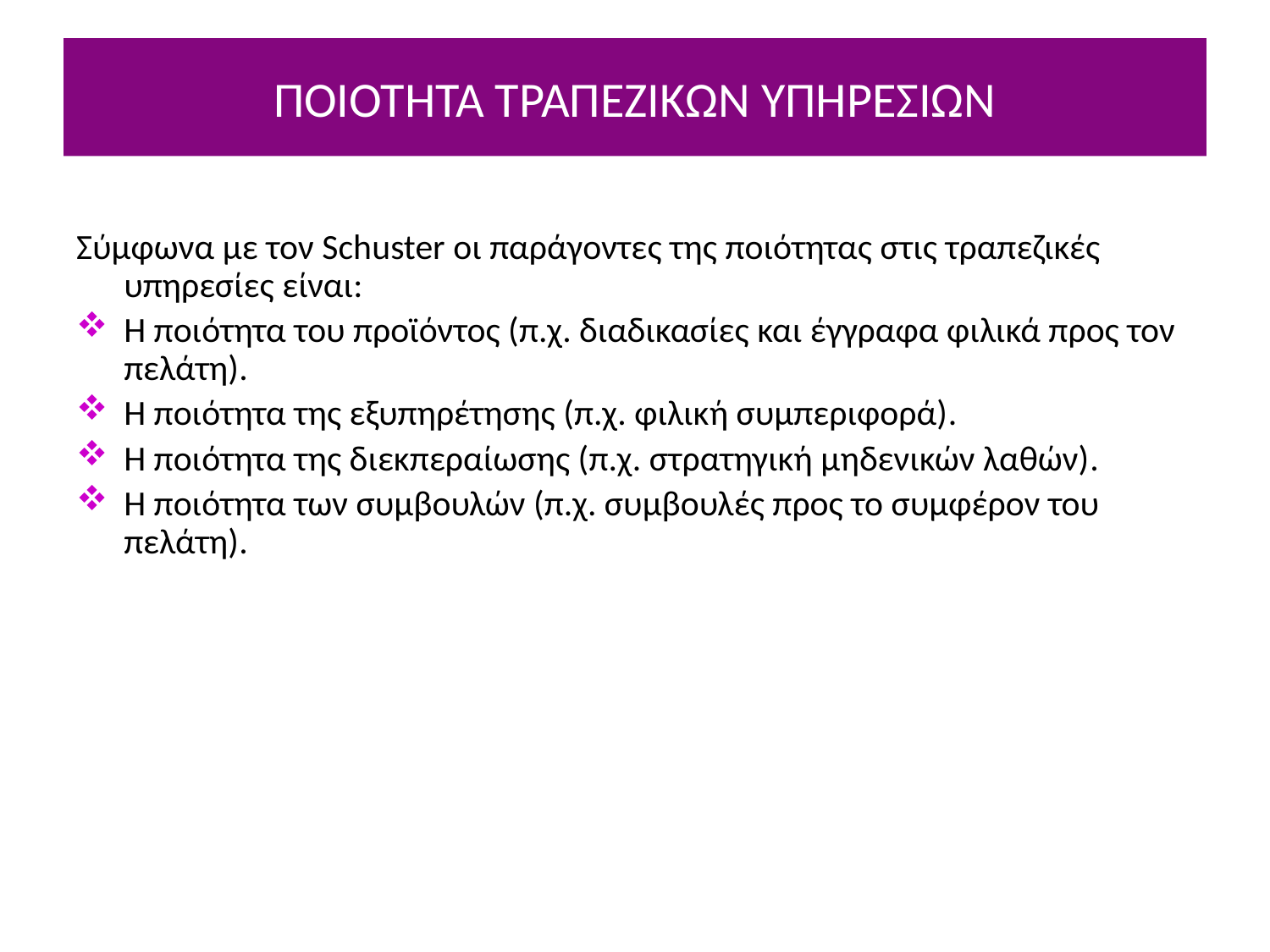

# ΠΟΙΟΤΗΤΑ ΤΡΑΠΕΖΙΚΩΝ ΥΠΗΡΕΣΙΩΝ
Σύμφωνα με τον Schuster οι παράγοντες της ποιότητας στις τραπεζικές υπηρεσίες είναι:
Η ποιότητα του προϊόντος (π.χ. διαδικασίες και έγγραφα φιλικά προς τον πελάτη).
Η ποιότητα της εξυπηρέτησης (π.χ. φιλική συμπεριφορά).
Η ποιότητα της διεκπεραίωσης (π.χ. στρατηγική μηδενικών λαθών).
Η ποιότητα των συμβουλών (π.χ. συμβουλές προς το συμφέρον του πελάτη).